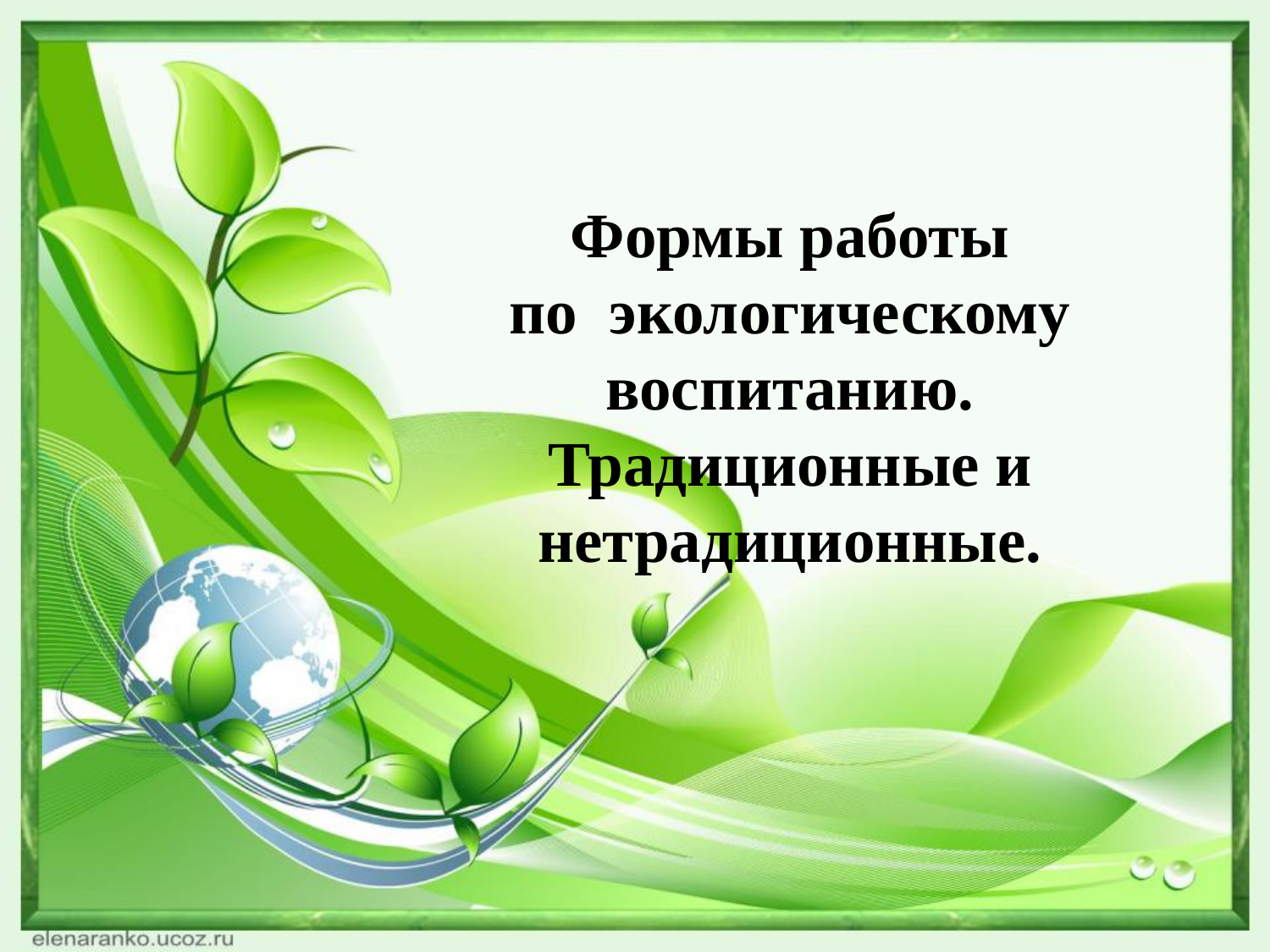

Формы работы по  экологическому воспитанию.
Традиционные и нетрадиционные.